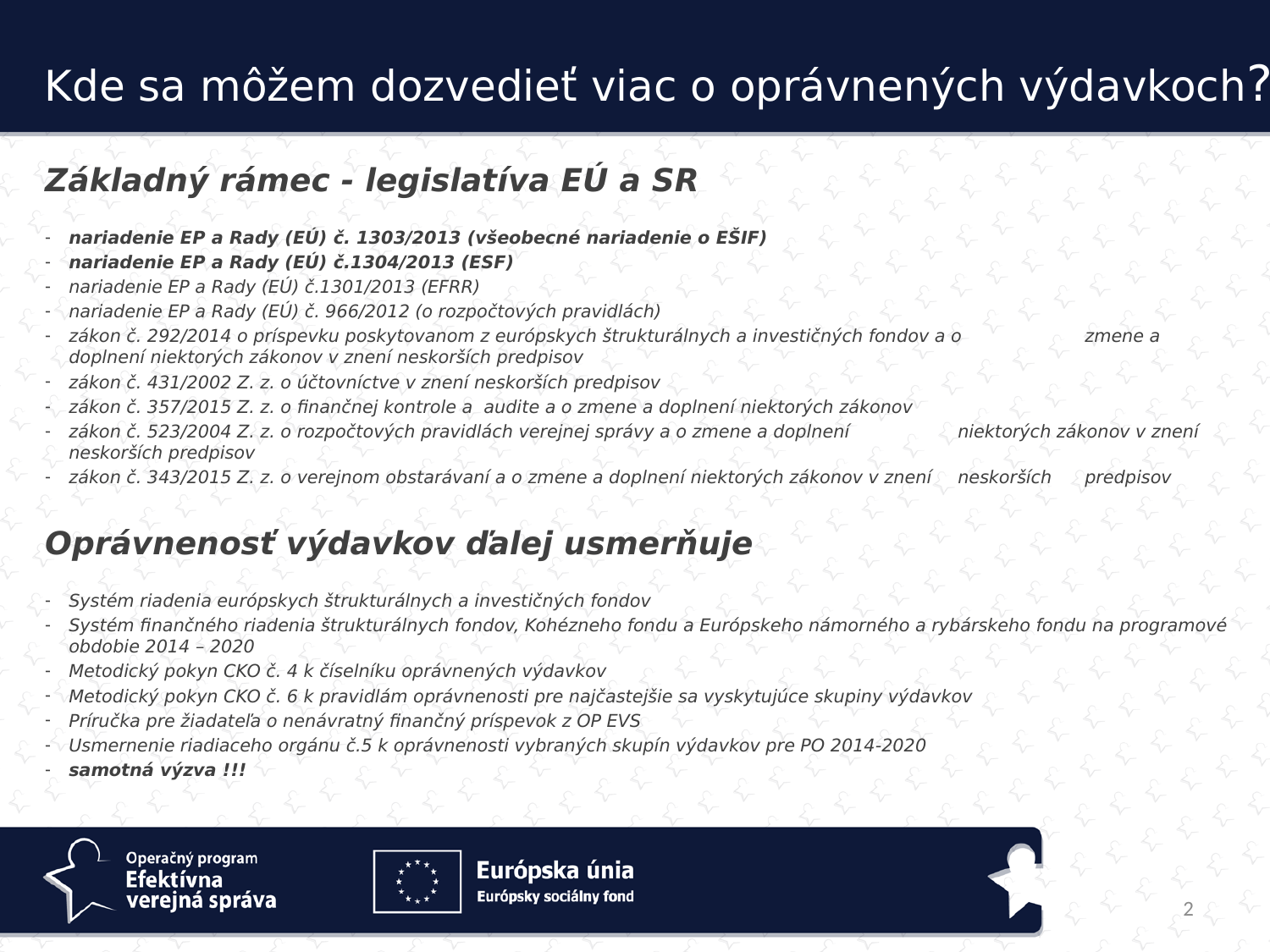

Kde sa môžem dozvedieť viac o oprávnených výdavkoch?
Základný rámec - legislatíva EÚ a SR

nariadenie EP a Rady (EÚ) č. 1303/2013 (všeobecné nariadenie o EŠIF)
nariadenie EP a Rady (EÚ) č.1304/2013 (ESF)
nariadenie EP a Rady (EÚ) č.1301/2013 (EFRR)
nariadenie EP a Rady (EÚ) č. 966/2012 (o rozpočtových pravidlách)
zákon č. 292/2014 o príspevku poskytovanom z európskych štrukturálnych a investičných fondov a o 	zmene a doplnení niektorých zákonov v znení neskorších predpisov
zákon č. 431/2002 Z. z. o účtovníctve v znení neskorších predpisov
zákon č. 357/2015 Z. z. o finančnej kontrole a  audite a o zmene a doplnení niektorých zákonov
zákon č. 523/2004 Z. z. o rozpočtových pravidlách verejnej správy a o zmene a doplnení 	niektorých zákonov v znení 	neskorších predpisov
zákon č. 343/2015 Z. z. o verejnom obstarávaní a o zmene a doplnení niektorých zákonov v znení 	neskorších 	predpisov

Oprávnenosť výdavkov ďalej usmerňuje

Systém riadenia európskych štrukturálnych a investičných fondov
Systém finančného riadenia štrukturálnych fondov, Kohézneho fondu a Európskeho námorného a rybárskeho fondu na programové obdobie 2014 – 2020
Metodický pokyn CKO č. 4 k číselníku oprávnených výdavkov
Metodický pokyn CKO č. 6 k pravidlám oprávnenosti pre najčastejšie sa vyskytujúce skupiny výdavkov
Príručka pre žiadateľa o nenávratný finančný príspevok z OP EVS
Usmernenie riadiaceho orgánu č.5 k oprávnenosti vybraných skupín výdavkov pre PO 2014-2020
samotná výzva !!!

2